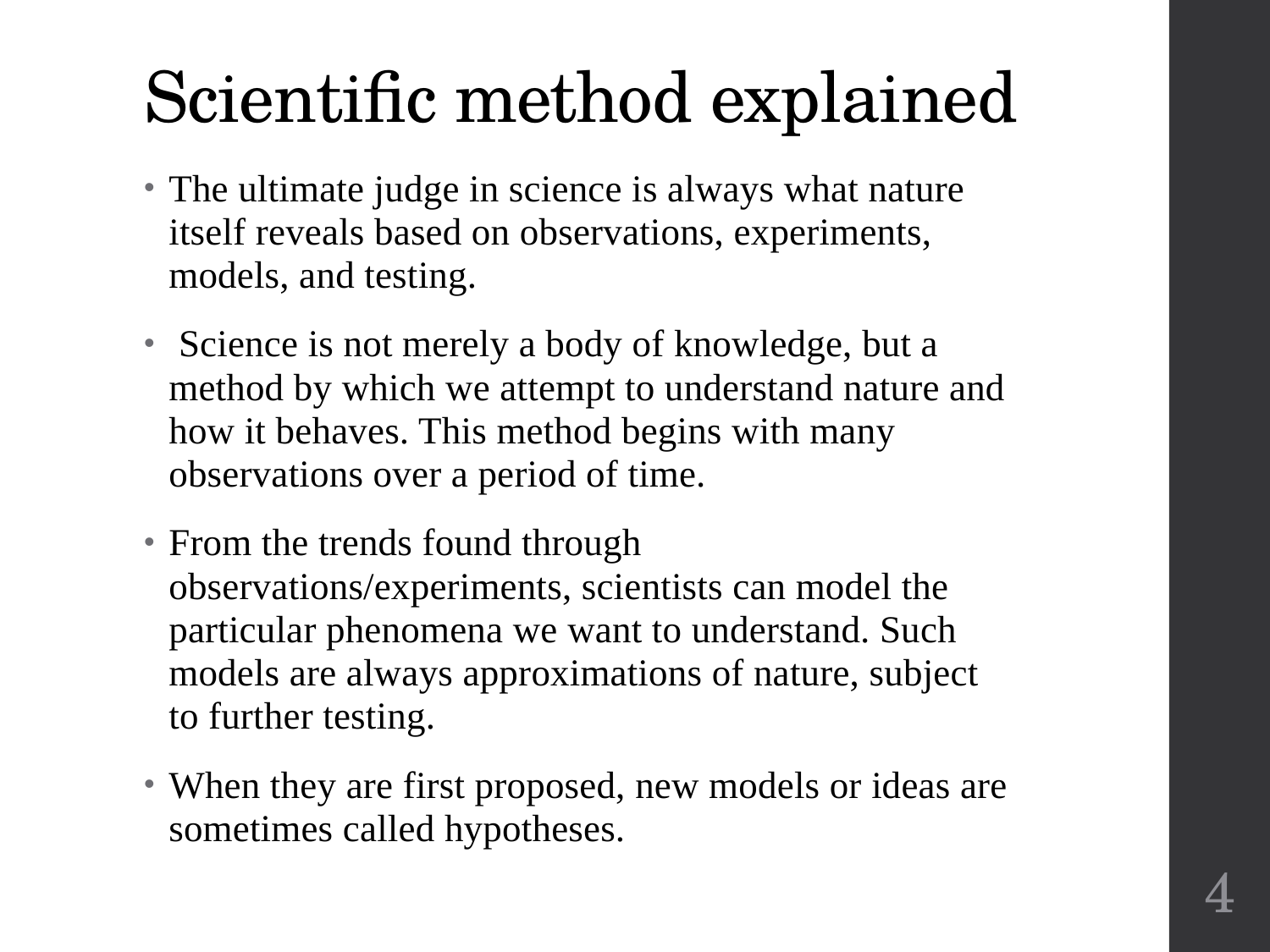

# Scientific method explained
The ultimate judge in science is always what nature itself reveals based on observations, experiments, models, and testing.
 Science is not merely a body of knowledge, but a method by which we attempt to understand nature and how it behaves. This method begins with many observations over a period of time.
From the trends found through observations/experiments, scientists can model the particular phenomena we want to understand. Such models are always approximations of nature, subject to further testing.
When they are first proposed, new models or ideas are sometimes called hypotheses.
4